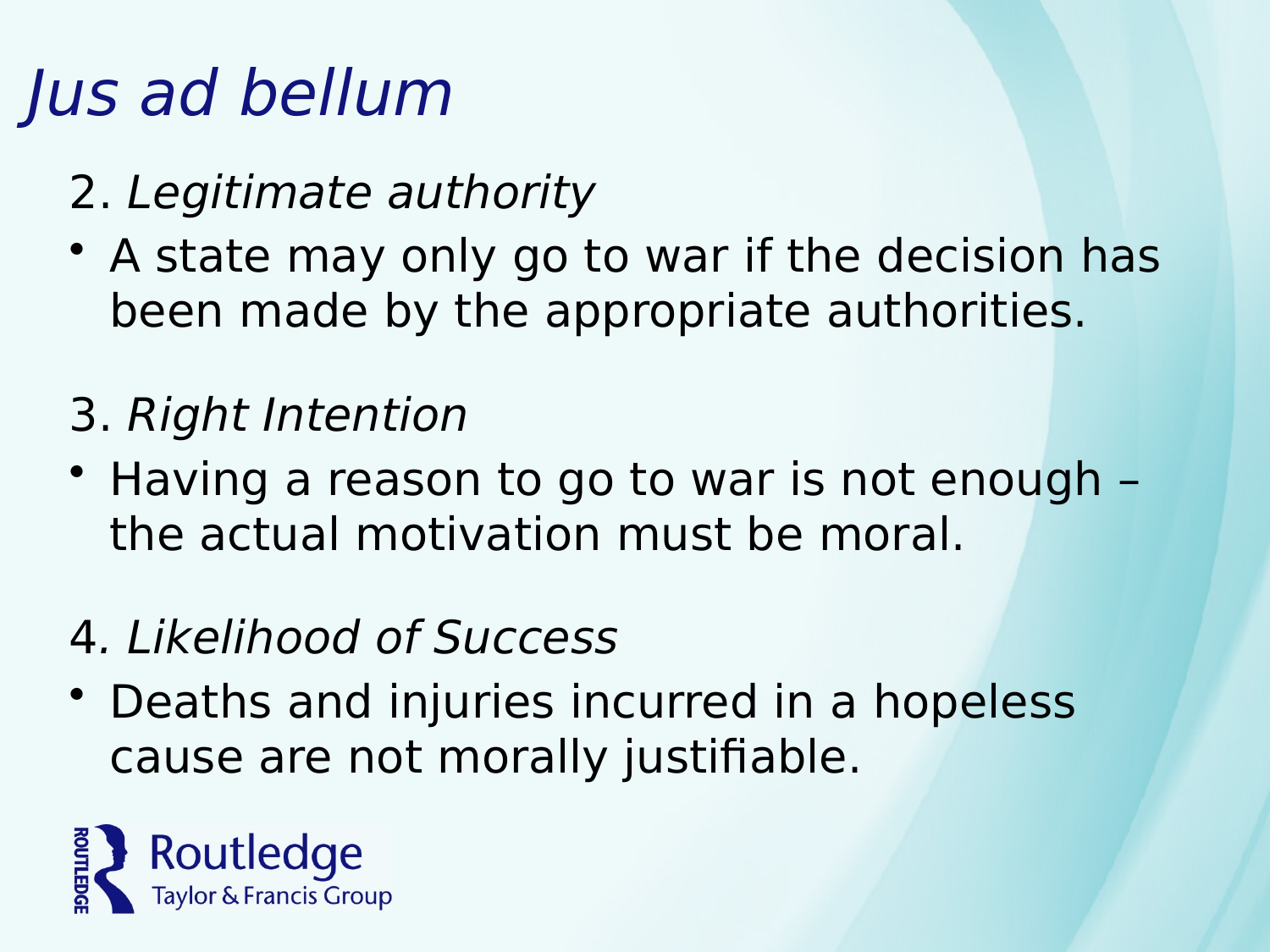

# Jus ad bellum
2. Legitimate authority
A state may only go to war if the decision has been made by the appropriate authorities.

3. Right Intention
Having a reason to go to war is not enough – the actual motivation must be moral.

4. Likelihood of Success
Deaths and injuries incurred in a hopeless cause are not morally justifiable.